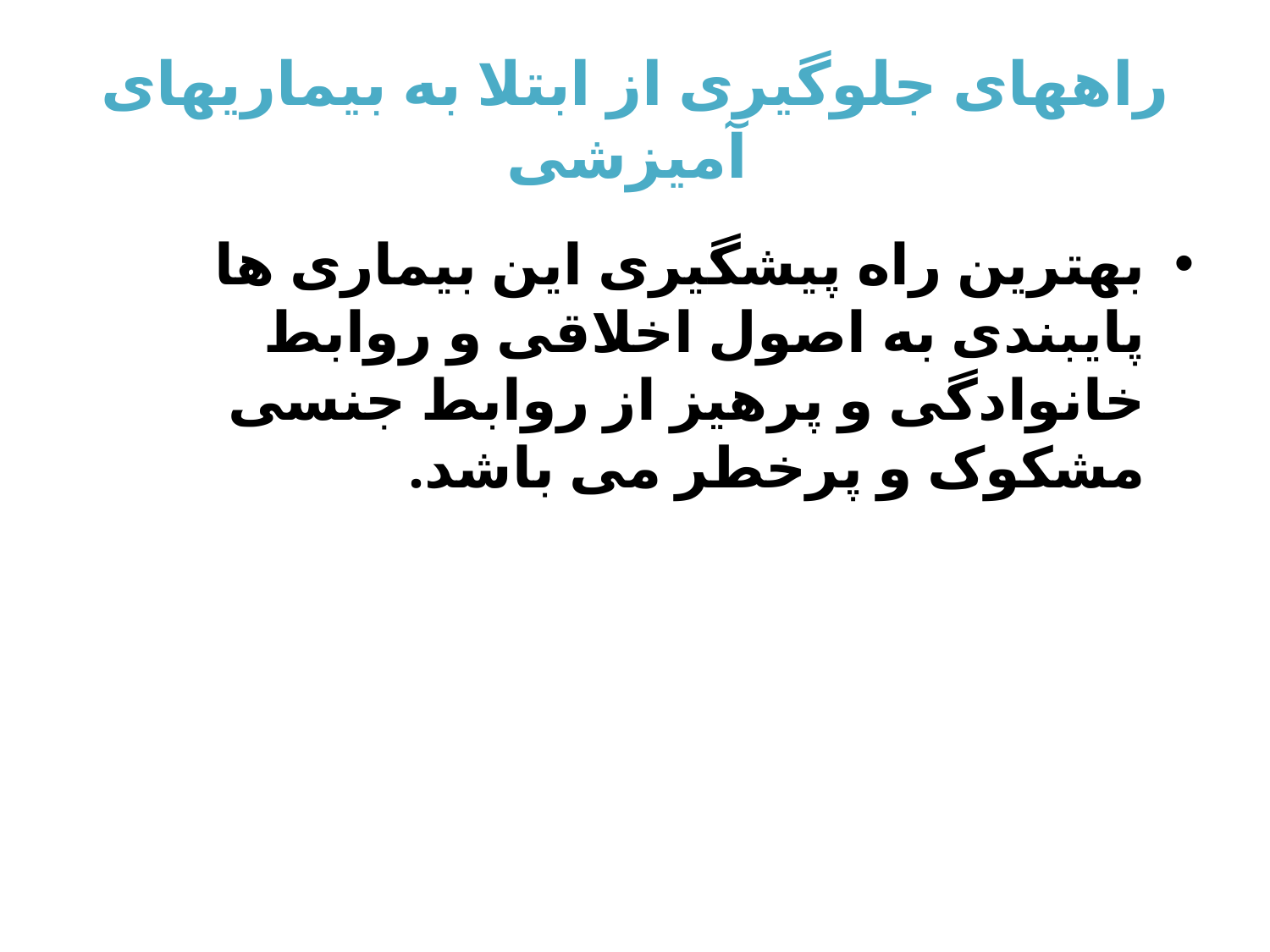

# راههای جلوگیری از ابتلا به بیماریهای آمیزشی
بهترین راه پیشگیری این بیماری ها پایبندی به اصول اخلاقی و روابط خانوادگی و پرهیز از روابط جنسی مشکوک و پرخطر می باشد.